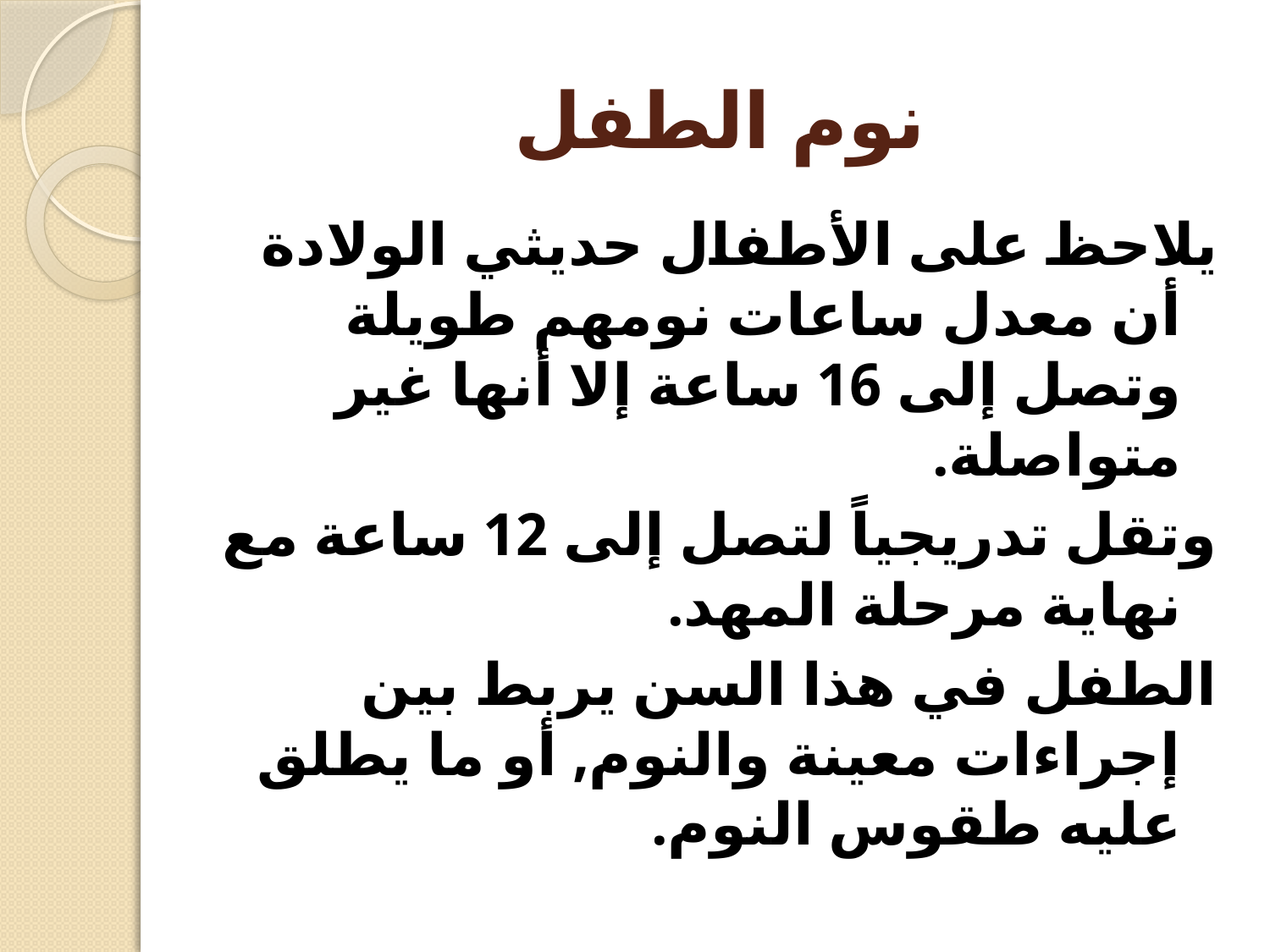

# نوم الطفل
يلاحظ على الأطفال حديثي الولادة أن معدل ساعات نومهم طويلة وتصل إلى 16 ساعة إلا أنها غير متواصلة.
وتقل تدريجياً لتصل إلى 12 ساعة مع نهاية مرحلة المهد.
الطفل في هذا السن يربط بين إجراءات معينة والنوم, أو ما يطلق عليه طقوس النوم.